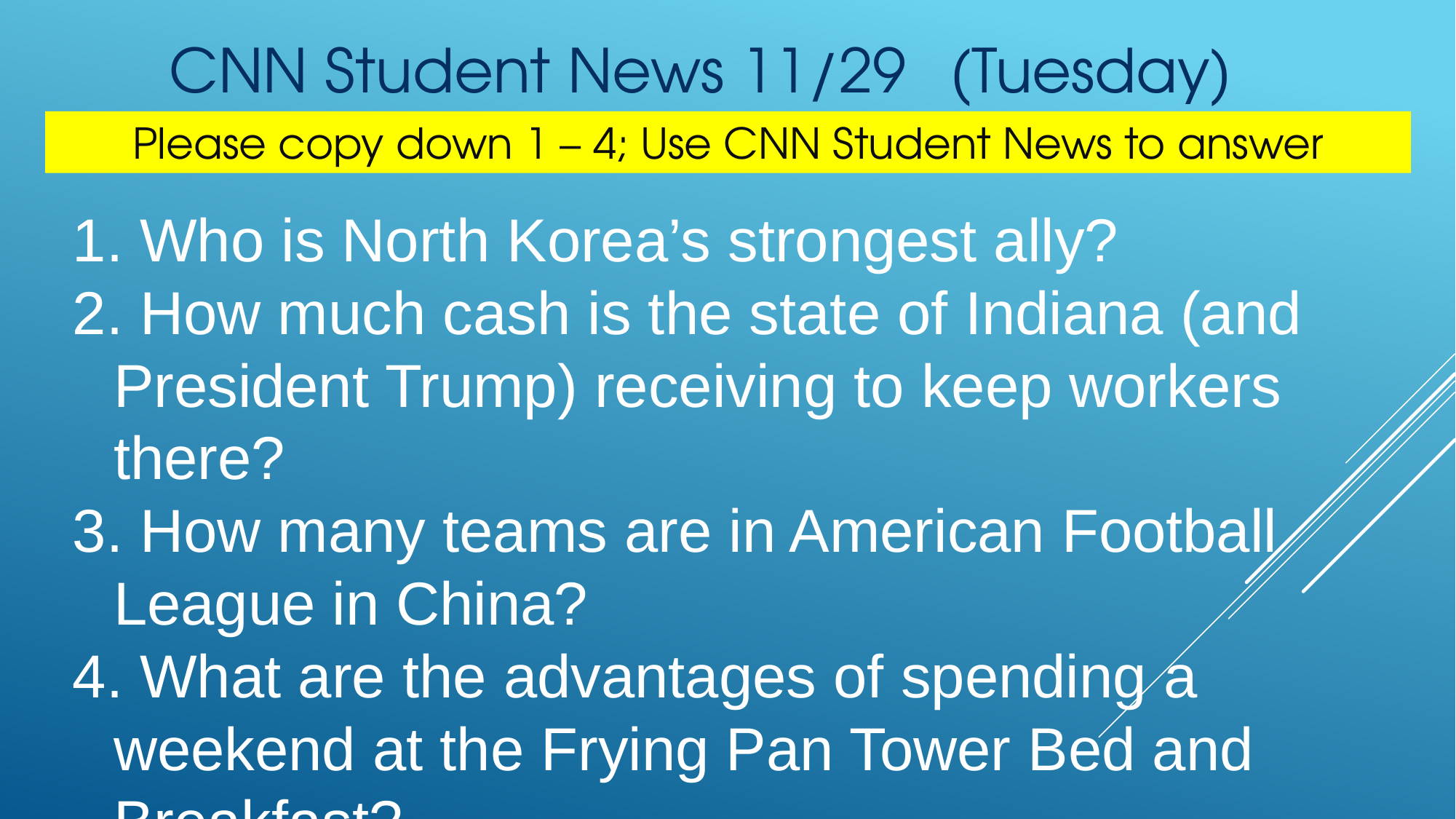

CNN Student News 11/29	 (Tuesday)
Please copy down 1 – 4; Use CNN Student News to answer
 Who is North Korea’s strongest ally?
 How much cash is the state of Indiana (and President Trump) receiving to keep workers there?
 How many teams are in American Football League in China?
 What are the advantages of spending a weekend at the Frying Pan Tower Bed and Breakfast?